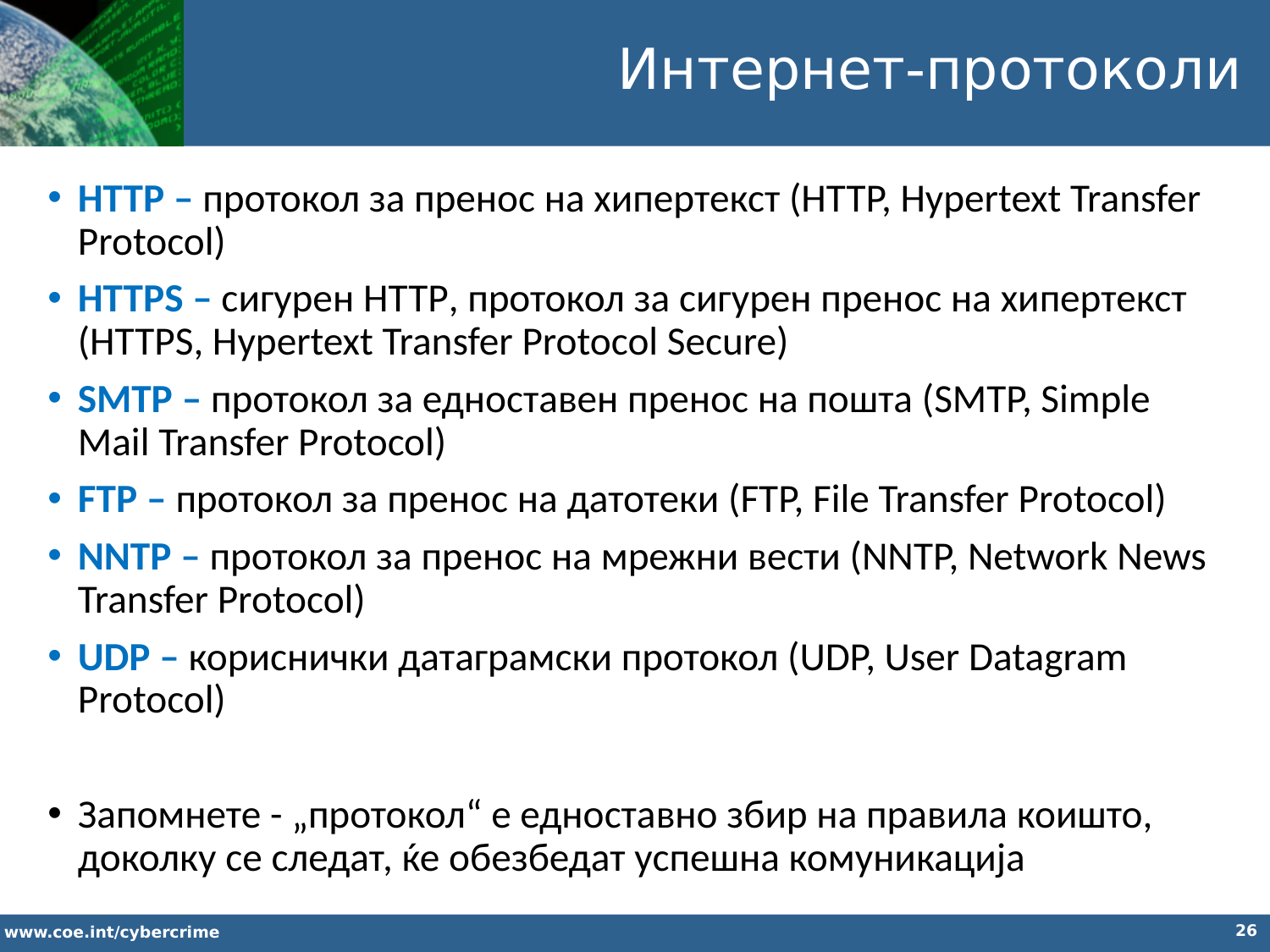

Интернет-протоколи
HTTP – протокол за пренос на хипертекст (HTTP, Hypertext Transfer Protocol)
HTTPS – сигурен HTTP, протокол за сигурен пренос на хипертекст (HTTPS, Hypertext Transfer Protocol Secure)
SMTP – протокол за едноставен пренос на пошта (SMTP, Simple Mail Transfer Protocol)
FTP – протокол за пренос на датотеки (FTP, File Transfer Protocol)
NNTP – протокол за пренос на мрежни вести (NNTP, Network News Transfer Protocol)
UDP – кориснички датаграмски протокол (UDP, User Datagram Protocol)

Запомнете - „протокол“ е едноставно збир на правила коишто, доколку се следат, ќе обезбедат успешна комуникација